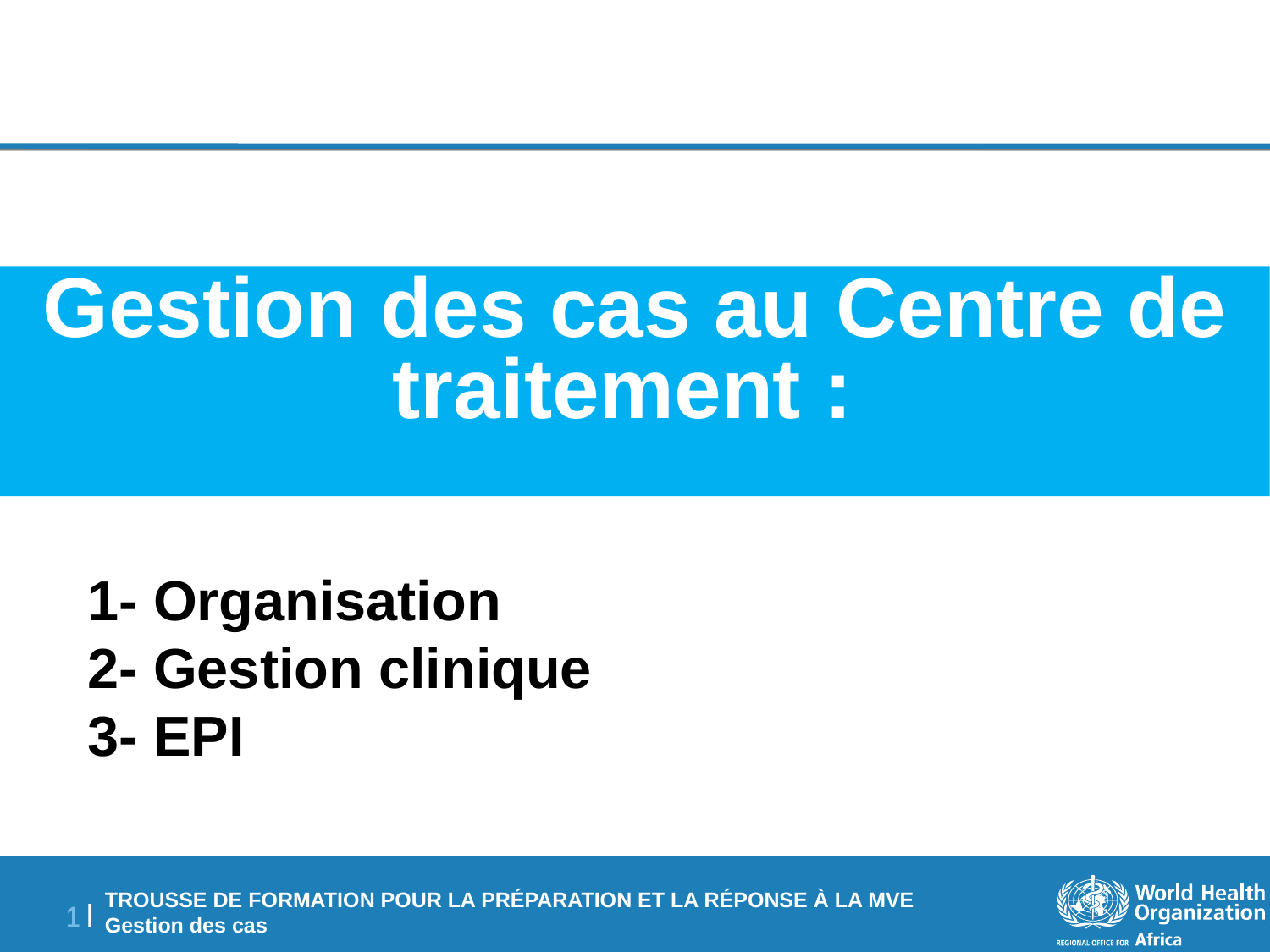

Gestion des cas au Centre de traitement :
# 1- Organisation 2- Gestion clinique 3- EPI